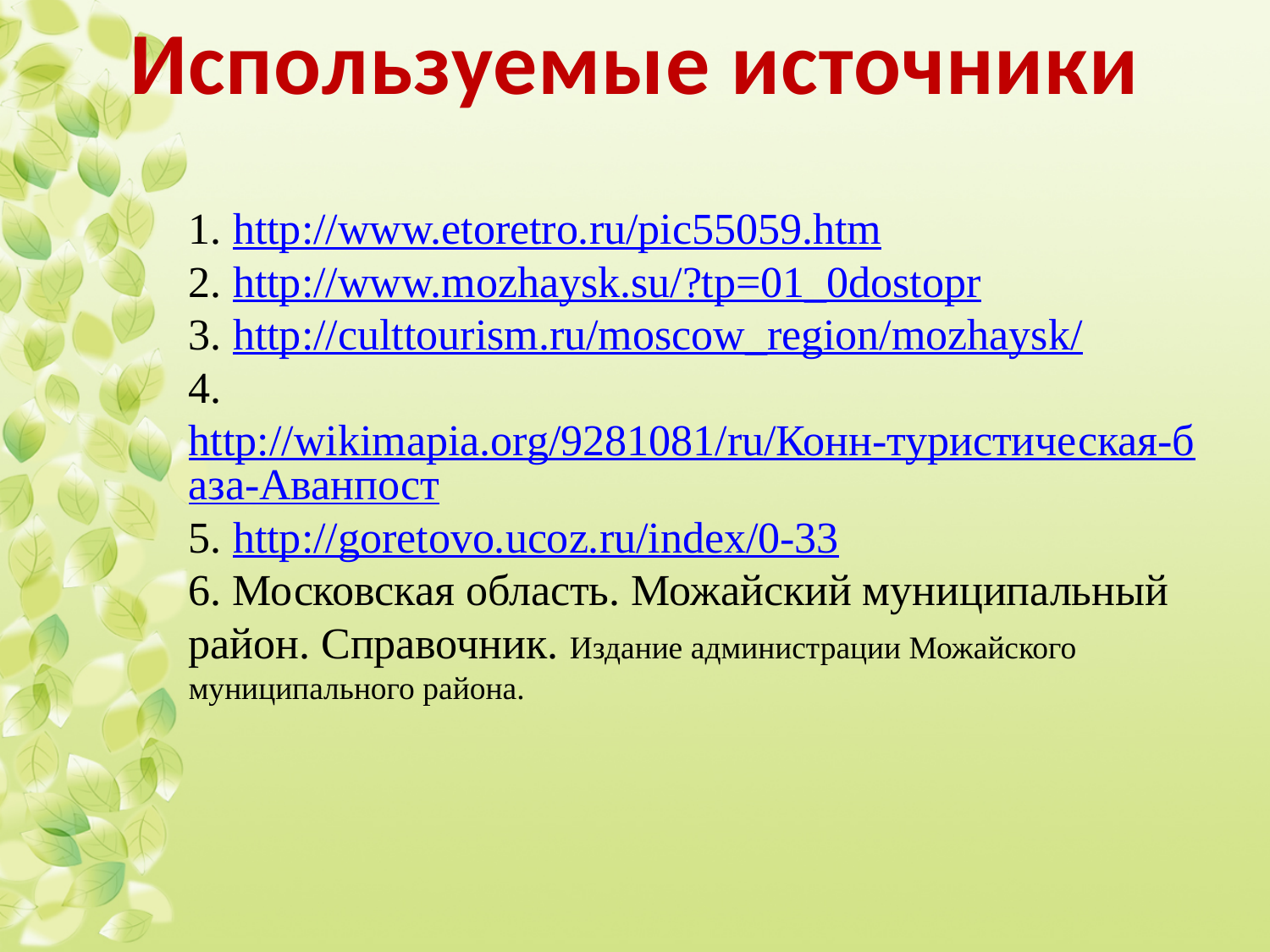

Используемые источники
1. http://www.etoretro.ru/pic55059.htm
2. http://www.mozhaysk.su/?tp=01_0dostopr
3. http://culttourism.ru/moscow_region/mozhaysk/
4. http://wikimapia.org/9281081/ru/Конн-туристическая-база-Аванпост
5. http://goretovo.ucoz.ru/index/0-33
6. Московская область. Можайский муниципальный район. Справочник. Издание администрации Можайского муниципального района.